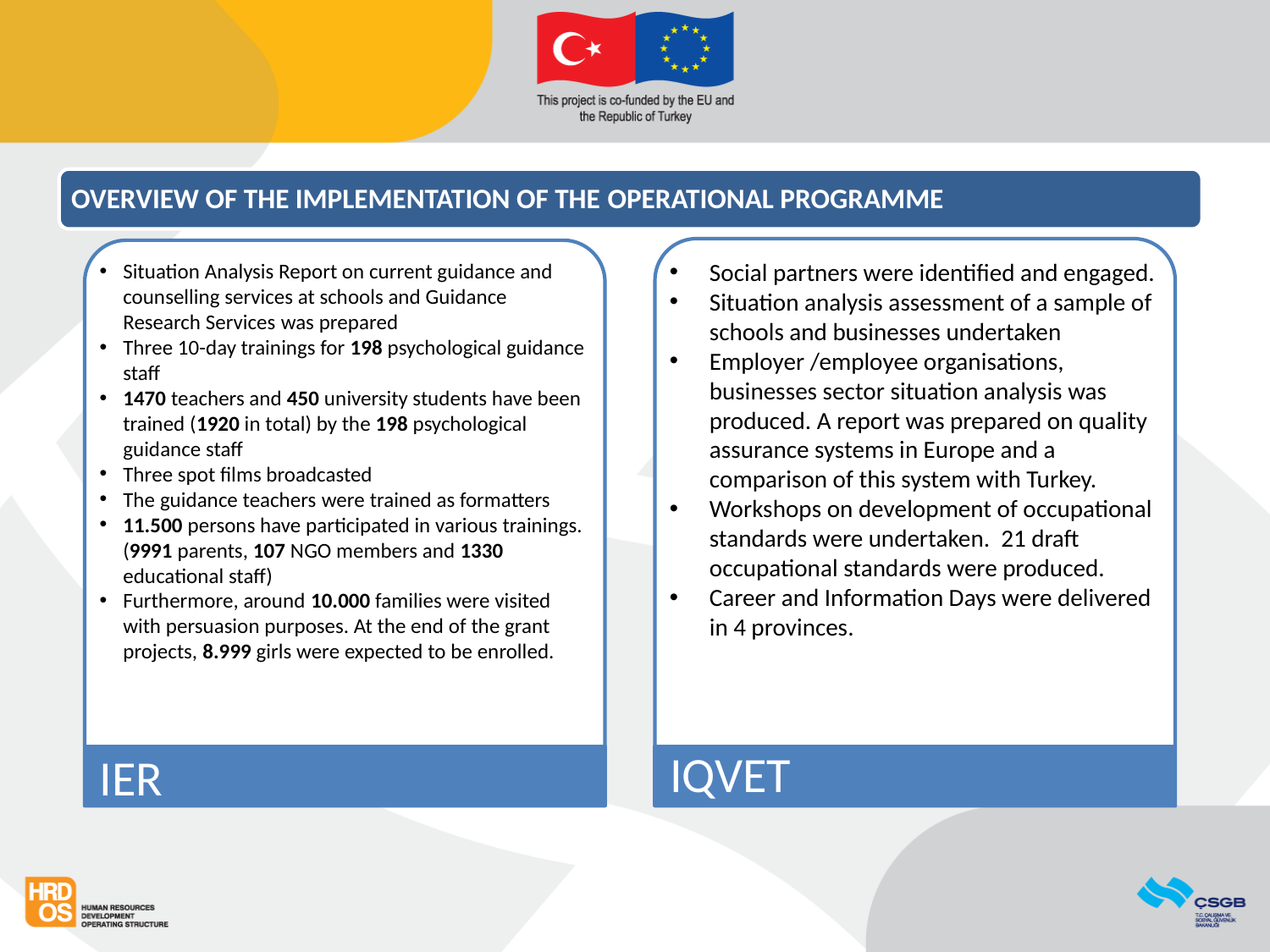

#

OVERVIEW OF THE IMPLEMENTATION OF THE OPERATIONAL PROGRAMME

Social partners were identified and engaged.
Situation analysis assessment of a sample of schools and businesses undertaken
Employer /employee organisations, businesses sector situation analysis was produced. A report was prepared on quality assurance systems in Europe and a comparison of this system with Turkey.
Workshops on development of occupational standards were undertaken.  21 draft occupational standards were produced.
Career and Information Days were delivered in 4 provinces.

Situation Analysis Report on current guidance and counselling services at schools and Guidance Research Services was prepared
Three 10-day trainings for 198 psychological guidance staff
1470 teachers and 450 university students have been trained (1920 in total) by the 198 psychological guidance staff
Three spot films broadcasted
The guidance teachers were trained as formatters
11.500 persons have participated in various trainings. (9991 parents, 107 NGO members and 1330 educational staff)
Furthermore, around 10.000 families were visited with persuasion purposes. At the end of the grant projects, 8.999 girls were expected to be enrolled.

IER

IQVET